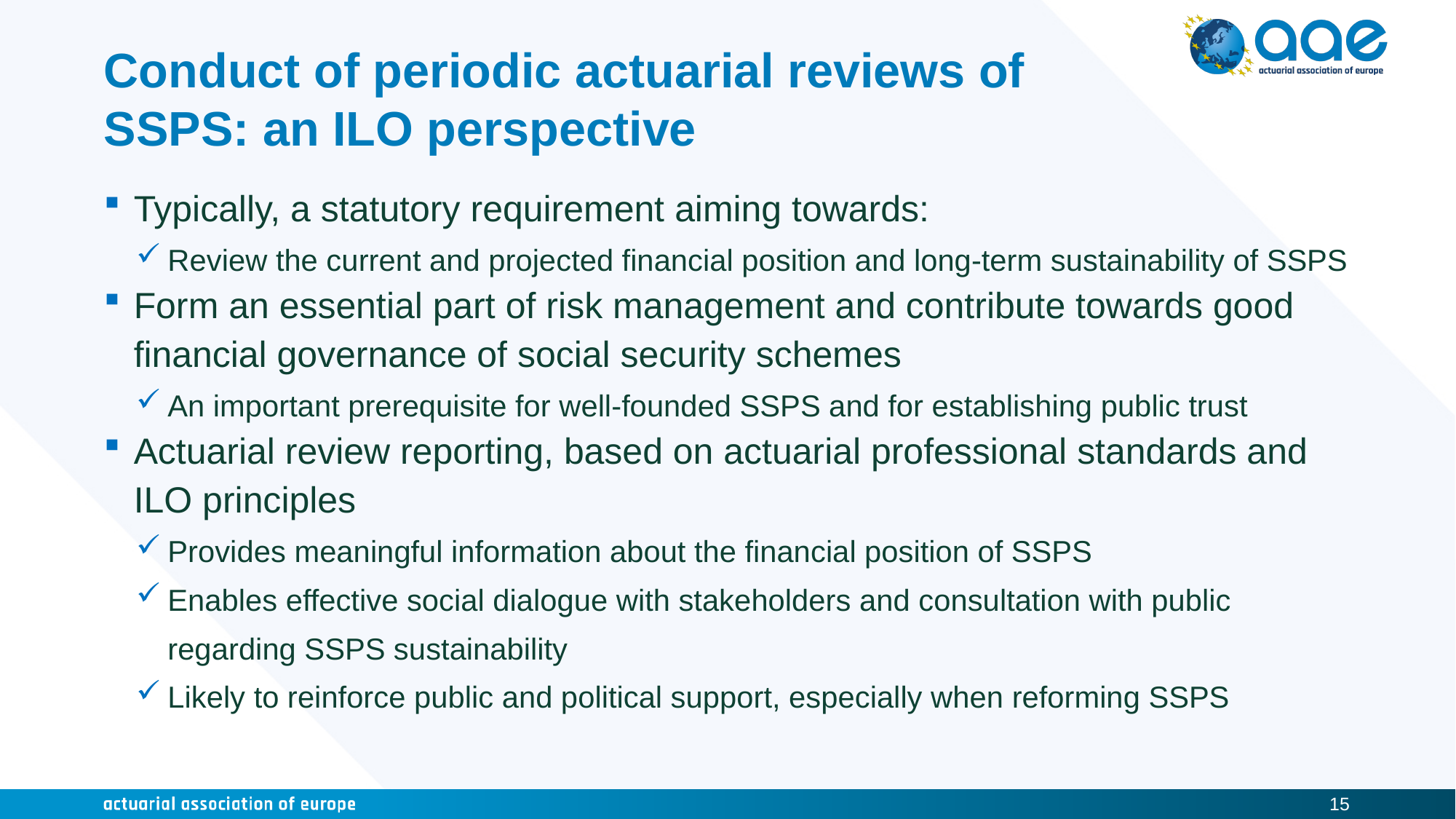

# Conduct of periodic actuarial reviews of SSPS: an ILO perspective
Typically, a statutory requirement aiming towards:
Review the current and projected financial position and long-term sustainability of SSPS
Form an essential part of risk management and contribute towards good financial governance of social security schemes
An important prerequisite for well-founded SSPS and for establishing public trust
Actuarial review reporting, based on actuarial professional standards and ILO principles
Provides meaningful information about the financial position of SSPS
Enables effective social dialogue with stakeholders and consultation with public
regarding SSPS sustainability
Likely to reinforce public and political support, especially when reforming SSPS

15